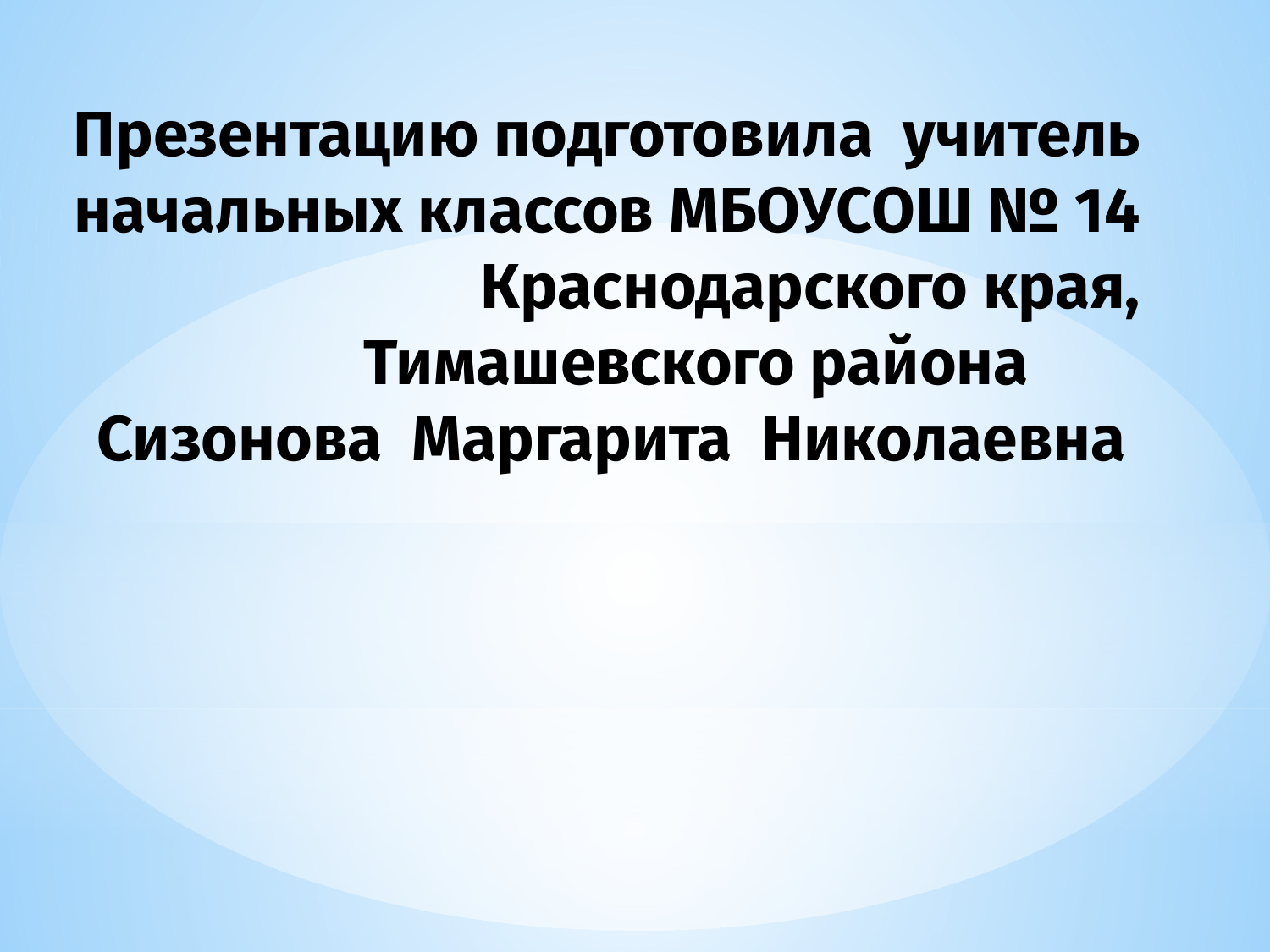

# Презентацию подготовила  учитель начальных классов МБОУСОШ № 14     Краснодарского края, Тимашевского района	  Сизонова  Маргарита  Николаевна